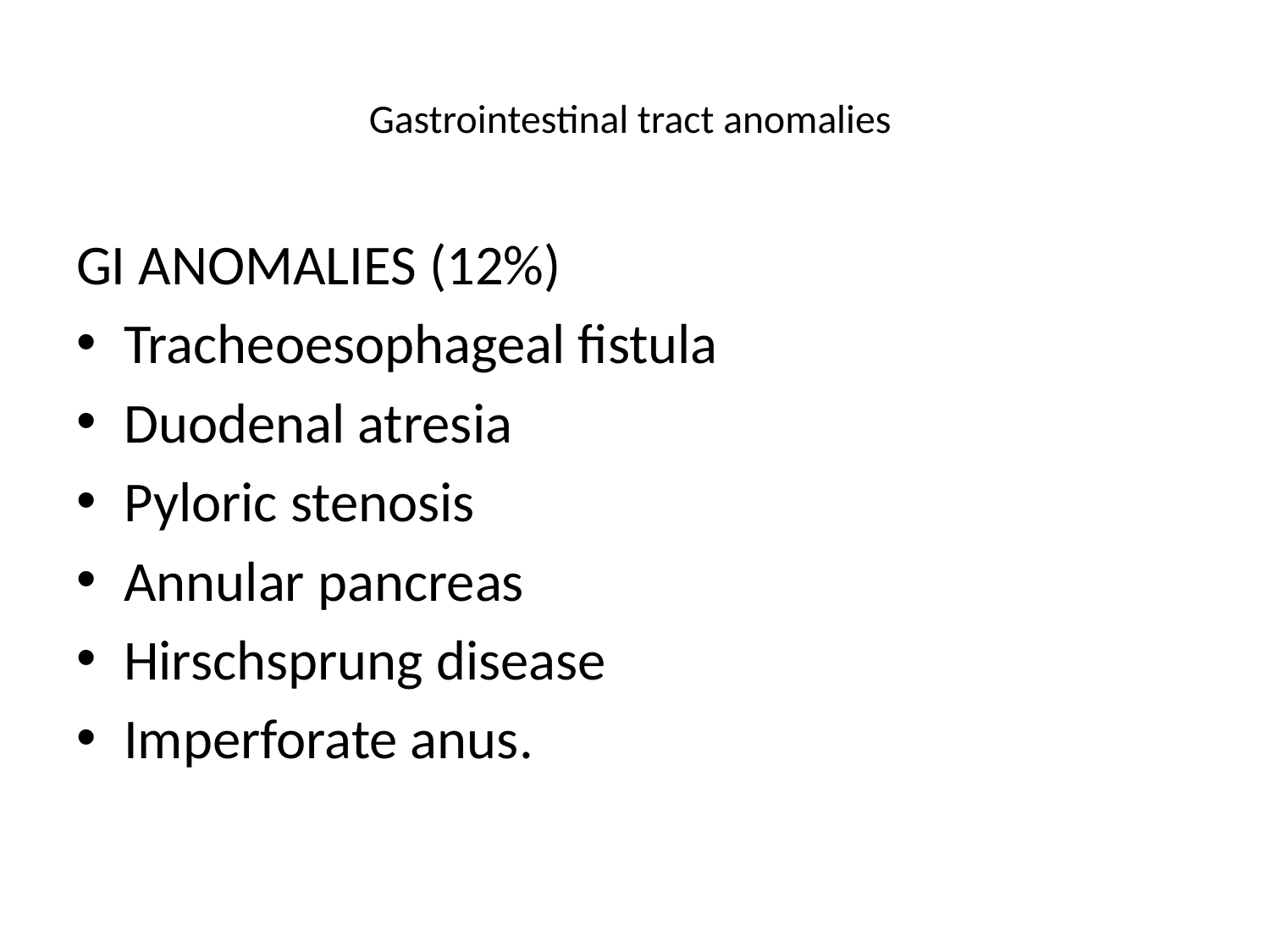

# Gastrointestinal tract anomalies
GI ANOMALIES (12%)
Tracheoesophageal fistula
Duodenal atresia
Pyloric stenosis
Annular pancreas
Hirschsprung disease
Imperforate anus.